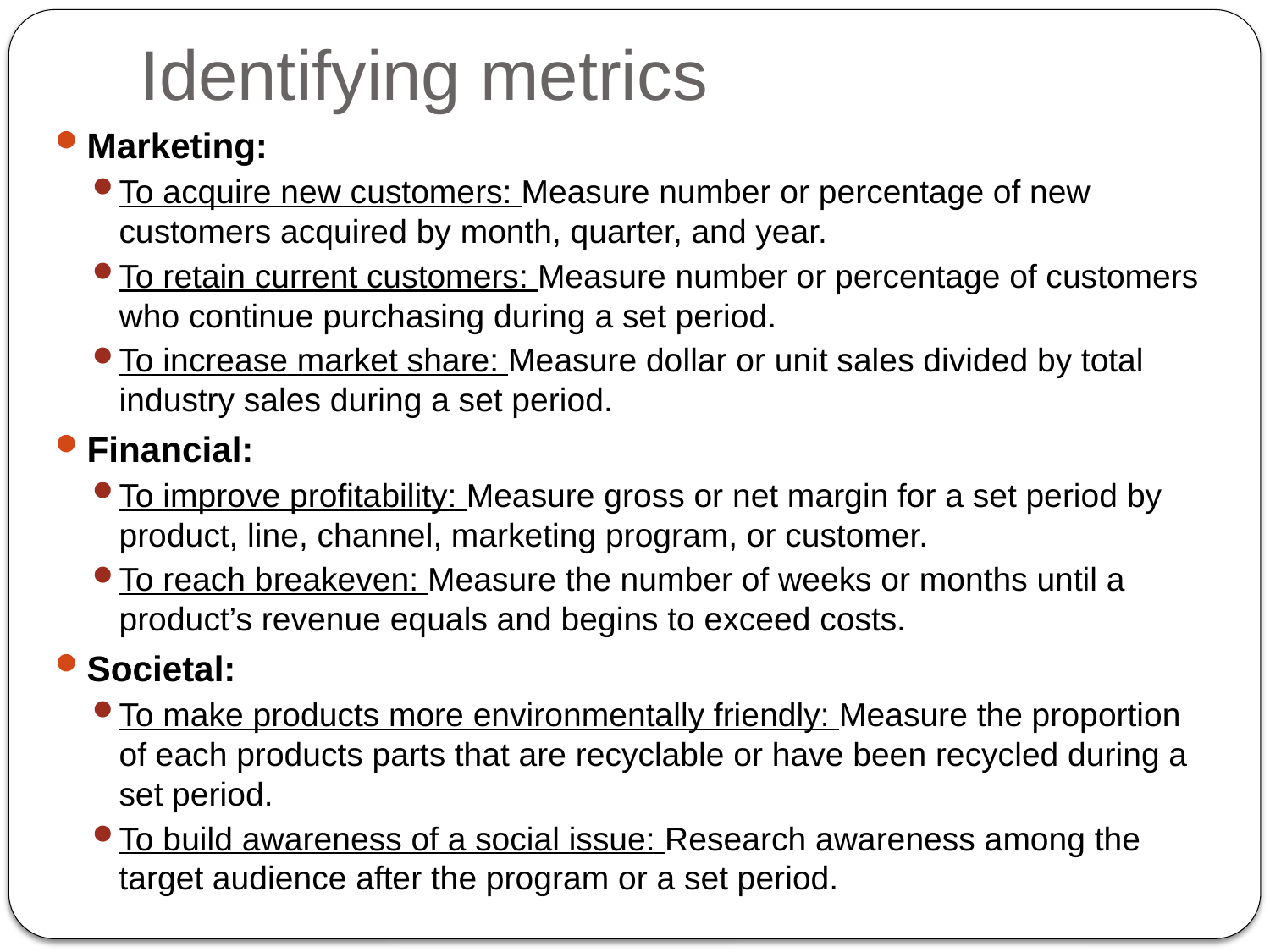

# Identifying metrics
Marketing:
To acquire new customers: Measure number or percentage of new customers acquired by month, quarter, and year.
To retain current customers: Measure number or percentage of customers who continue purchasing during a set period.
To increase market share: Measure dollar or unit sales divided by total industry sales during a set period.
Financial:
To improve profitability: Measure gross or net margin for a set period by product, line, channel, marketing program, or customer.
To reach breakeven: Measure the number of weeks or months until a product’s revenue equals and begins to exceed costs.
Societal:
To make products more environmentally friendly: Measure the proportion of each products parts that are recyclable or have been recycled during a set period.
To build awareness of a social issue: Research awareness among the target audience after the program or a set period.